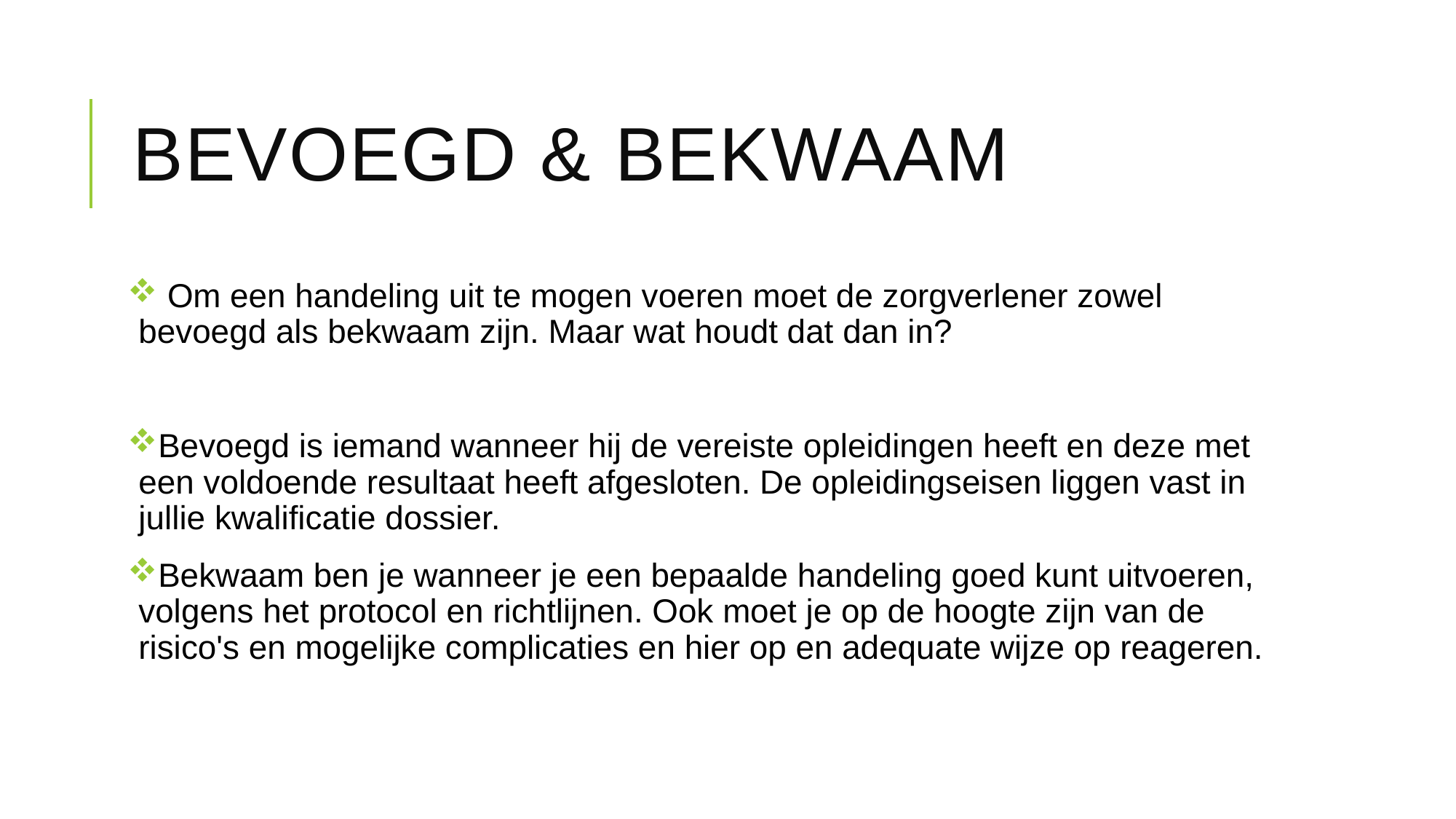

# Bevoegd & bekwaam
 Om een handeling uit te mogen voeren moet de zorgverlener zowel bevoegd als bekwaam zijn. Maar wat houdt dat dan in?

Bevoegd is iemand wanneer hij de vereiste opleidingen heeft en deze met een voldoende resultaat heeft afgesloten. De opleidingseisen liggen vast in jullie kwalificatie dossier.
Bekwaam ben je wanneer je een bepaalde handeling goed kunt uitvoeren, volgens het protocol en richtlijnen. Ook moet je op de hoogte zijn van de risico's en mogelijke complicaties en hier op en adequate wijze op reageren.